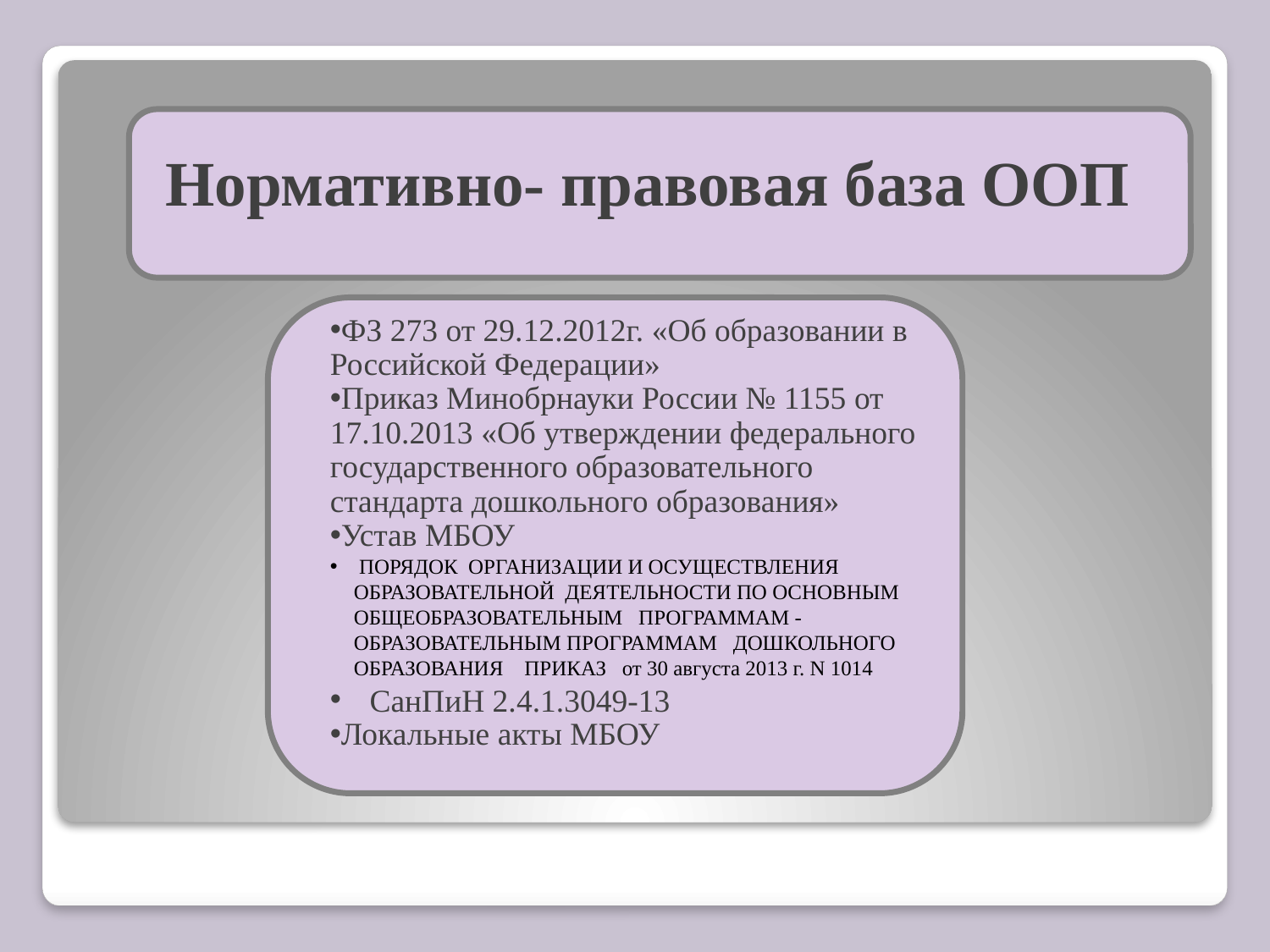

# Нормативно- правовая база ООП

ФЗ 273 от 29.12.2012г. «Об образовании в Российской Федерации»
Приказ Минобрнауки России № 1155 от 17.10.2013 «Об утверждении федерального государственного образовательного стандарта дошкольного образования»
Устав МБОУ
 ПОРЯДОК  ОРГАНИЗАЦИИ И ОСУЩЕСТВЛЕНИЯ  ОБРАЗОВАТЕЛЬНОЙ  ДЕЯТЕЛЬНОСТИ ПО ОСНОВНЫМ ОБЩЕОБРАЗОВАТЕЛЬНЫМ   ПРОГРАММАМ - ОБРАЗОВАТЕЛЬНЫМ ПРОГРАММАМ   ДОШКОЛЬНОГО ОБРАЗОВАНИЯ    ПРИКАЗ   от 30 августа 2013 г. N 1014
СанПиН 2.4.1.3049-13
Локальные акты МБОУ